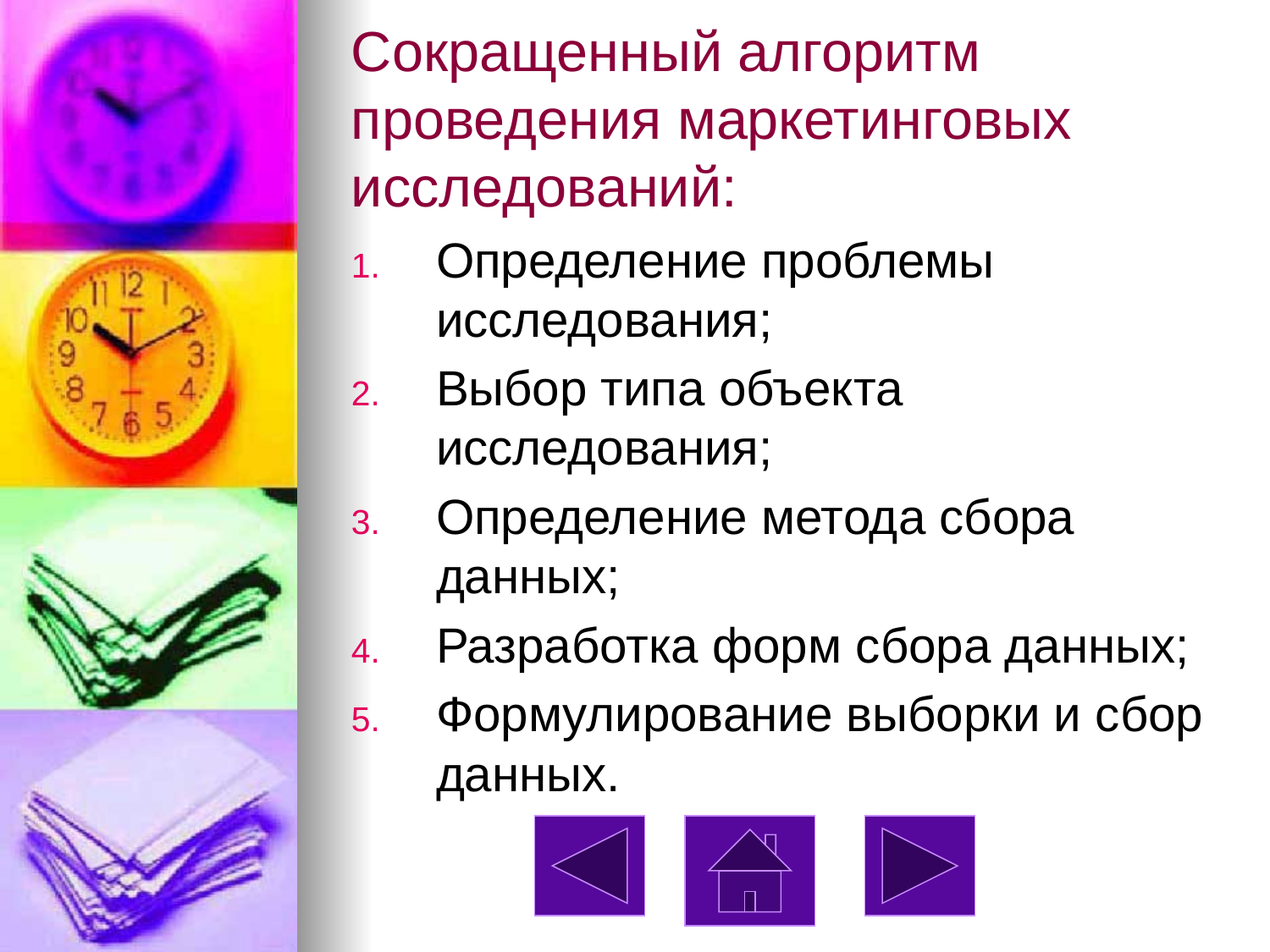

# Сокращенный алгоритм проведения маркетинговых исследований:
Определение проблемы исследования;
Выбор типа объекта исследования;
Определение метода сбора данных;
Разработка форм сбора данных;
Формулирование выборки и сбор данных.